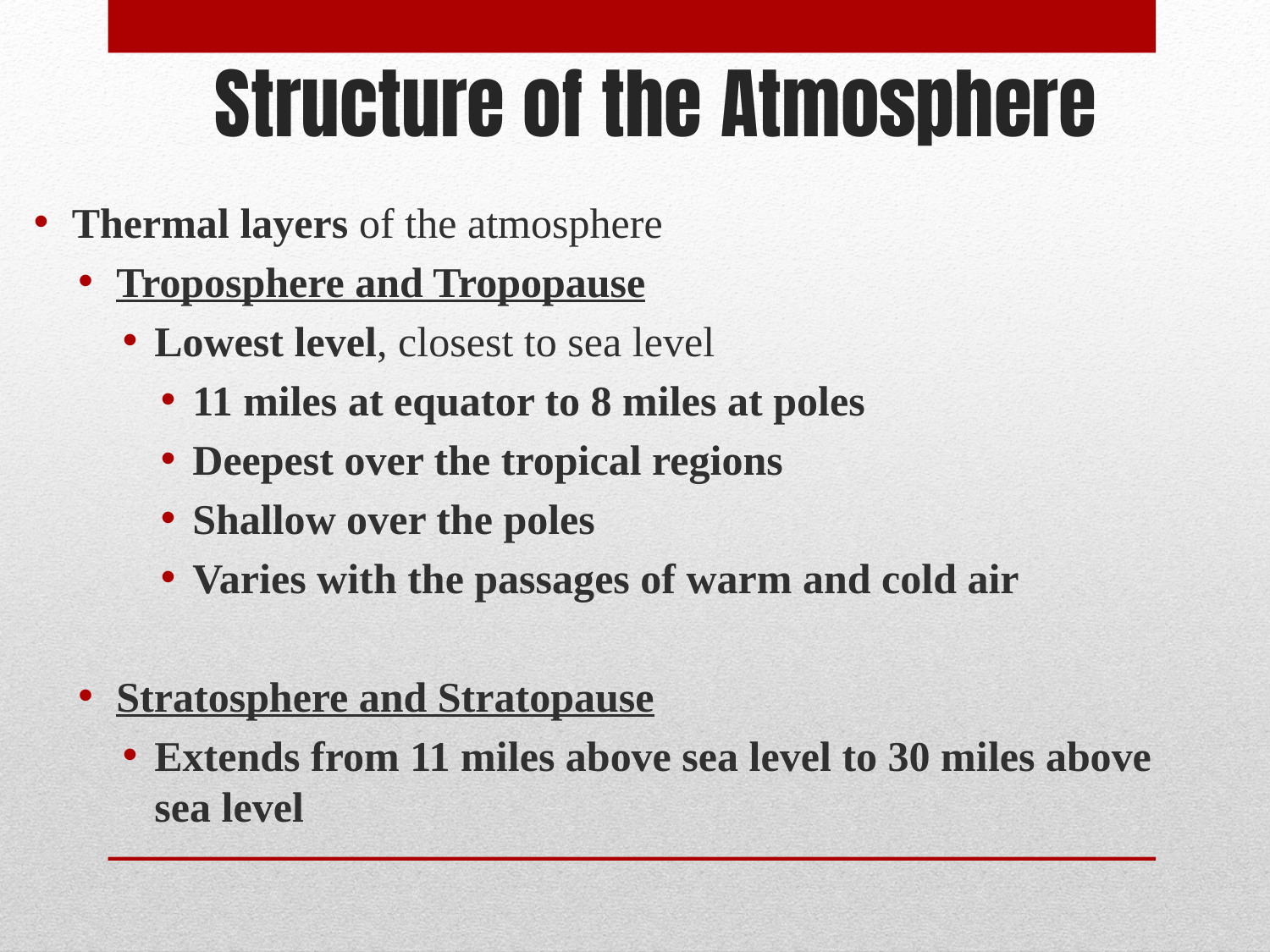

Structure of the Atmosphere
Thermal layers of the atmosphere
Troposphere and Tropopause
Lowest level, closest to sea level
11 miles at equator to 8 miles at poles
Deepest over the tropical regions
Shallow over the poles
Varies with the passages of warm and cold air

Stratosphere and Stratopause
Extends from 11 miles above sea level to 30 miles above sea level